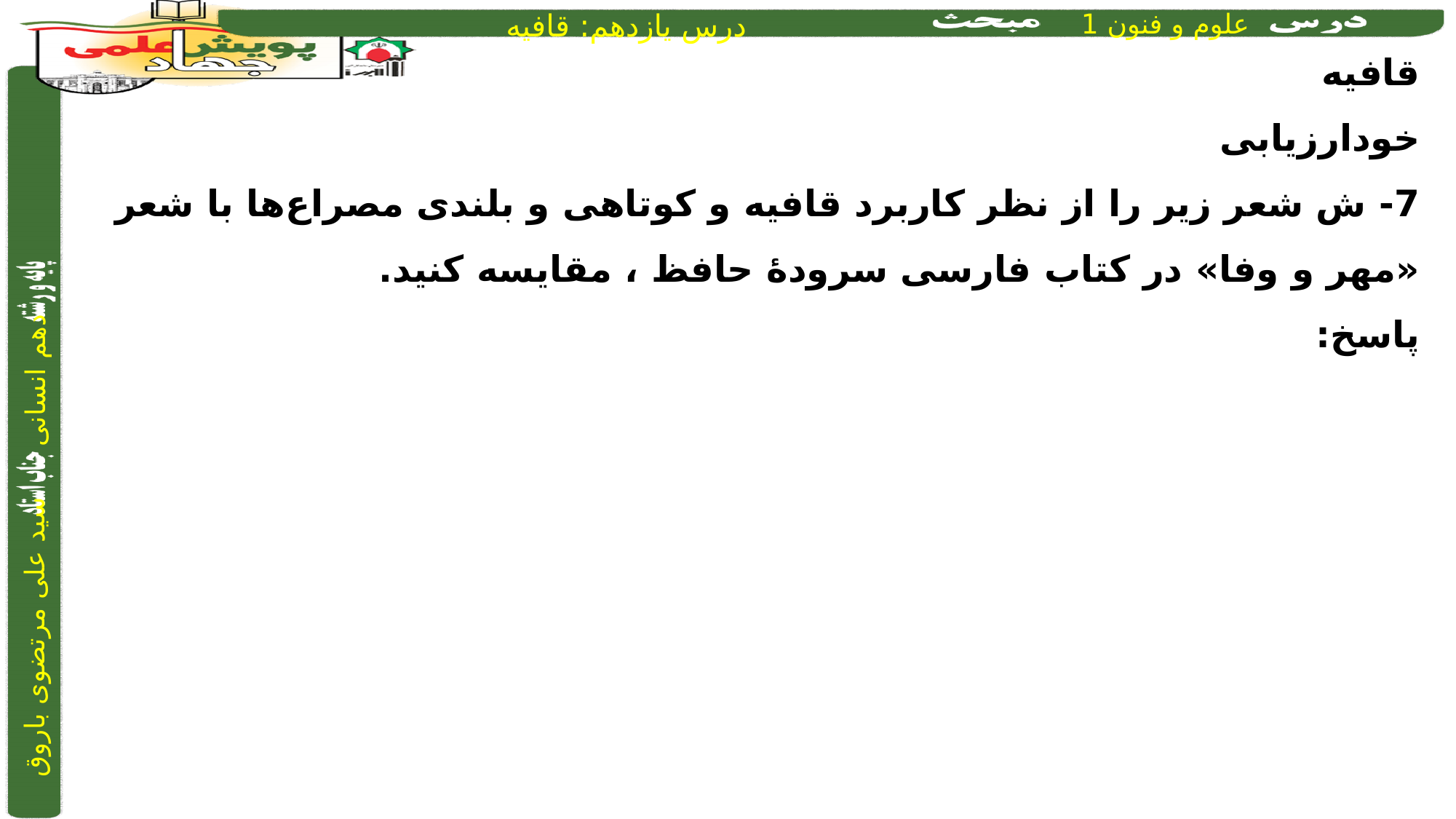

قافیه
خودارزیابی
7- ش شعر زیر را از نظر کاربرد قافیه و کوتاهی و بلندی مصراع‌ها با شعر «مهر و وفا» در کتاب فارسی سرودۀ حافظ ، مقایسه کنید.
پاسخ: